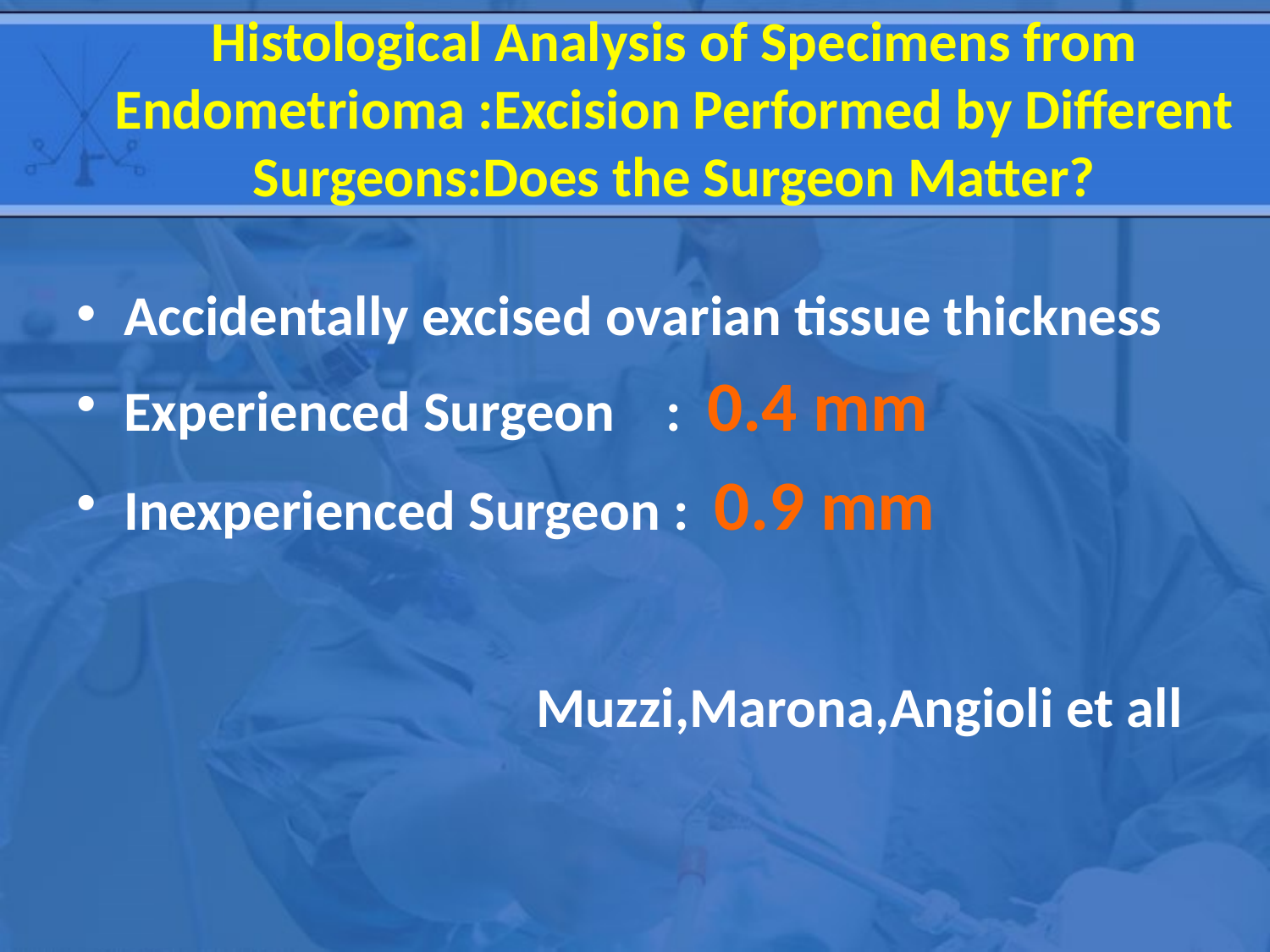

# Histological Analysis of Specimens from Endometrioma :Excision Performed by Different Surgeons:Does the Surgeon Matter?
Accidentally excised ovarian tissue thickness
Experienced Surgeon    :  0.4 mm
Inexperienced Surgeon :  0.9 mm

                             Muzzi,Marona,Angioli et all